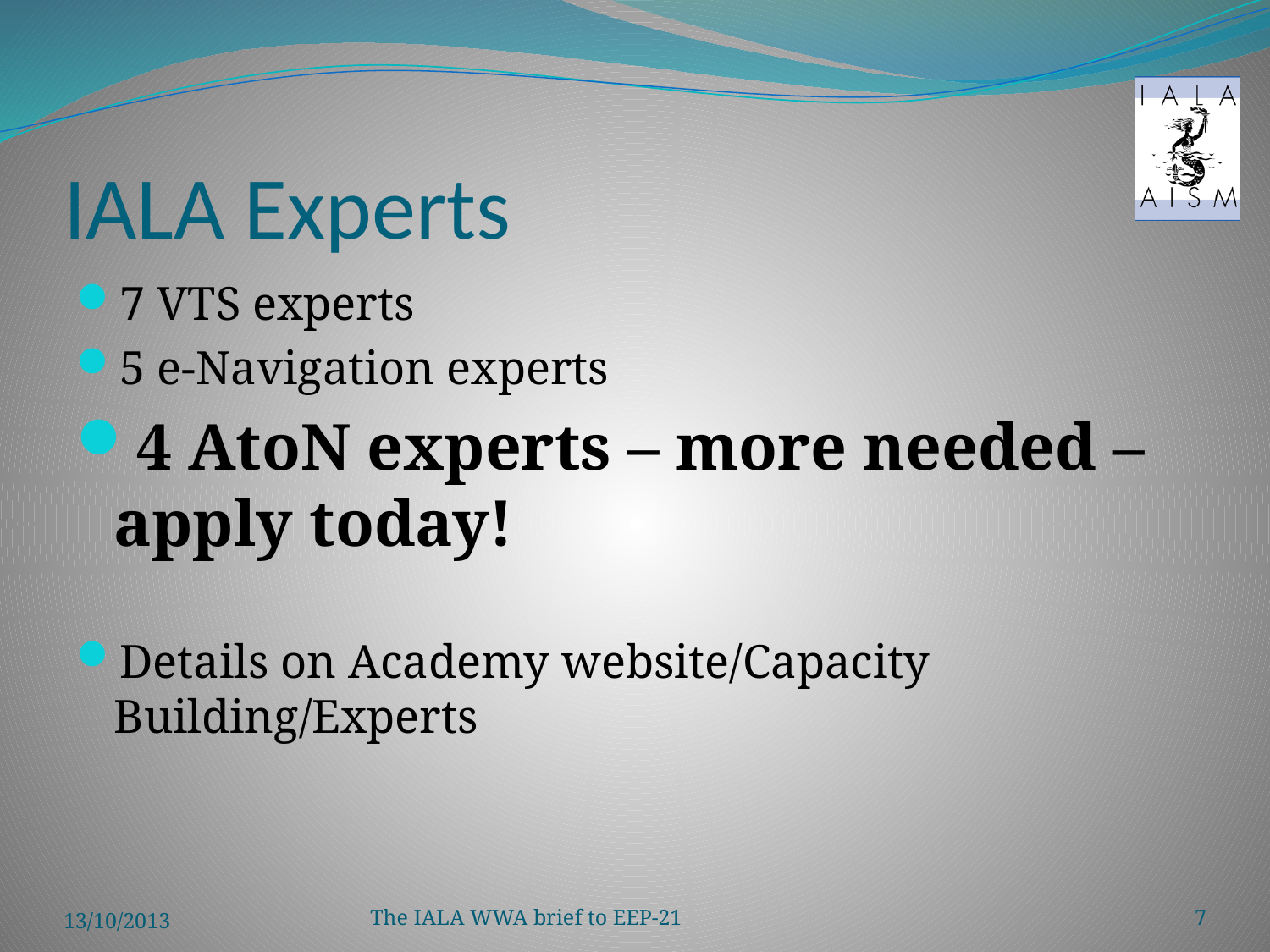

# IALA Experts
7 VTS experts
5 e-Navigation experts
4 AtoN experts – more needed – apply today!

Details on Academy website/Capacity Building/Experts
13/10/2013
The IALA WWA brief to EEP-21
7